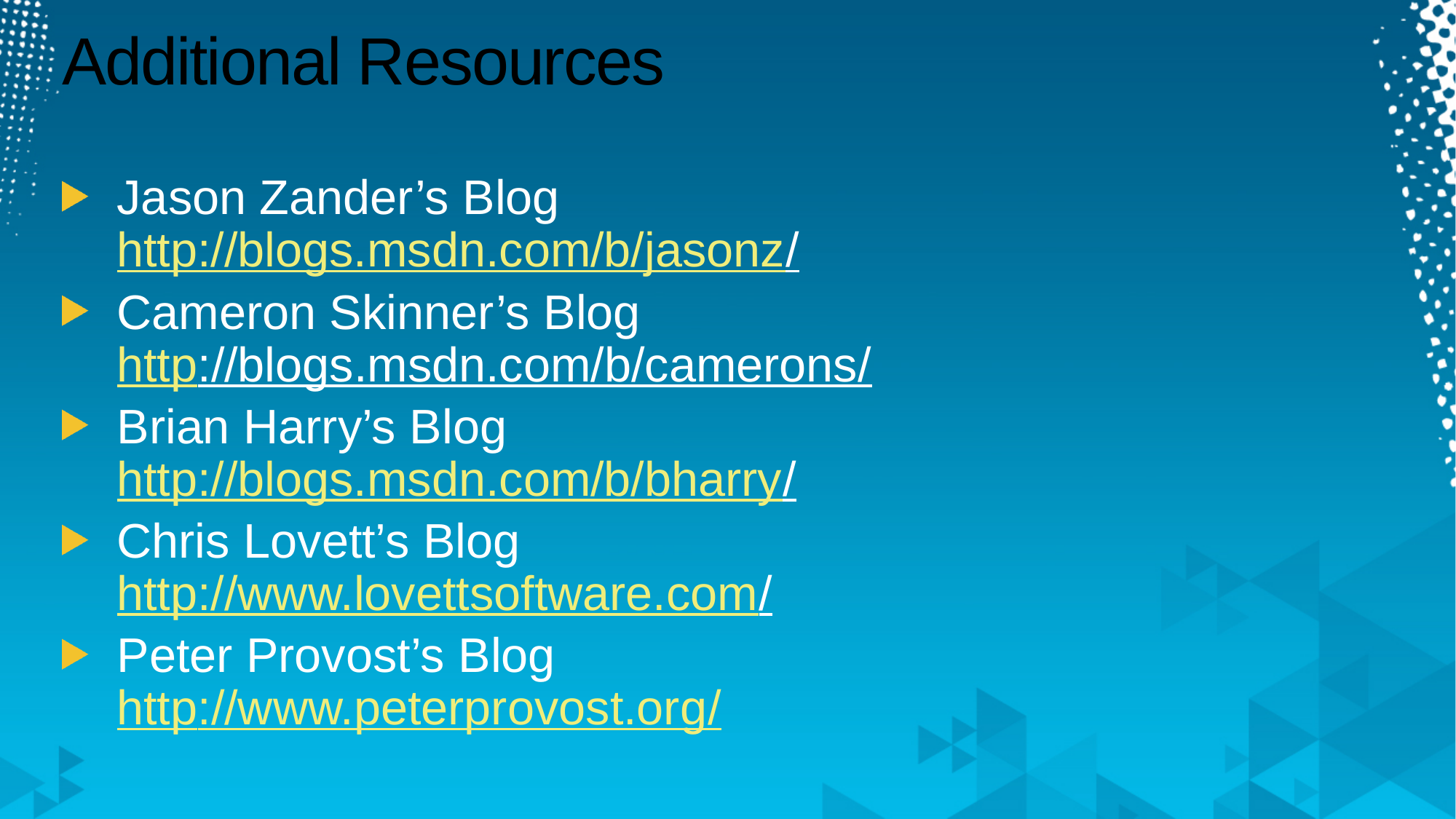

# Additional Resources
Jason Zander’s Blog
http://blogs.msdn.com/b/jasonz/
Cameron Skinner’s Blog
http://blogs.msdn.com/b/camerons/
Brian Harry’s Blog
http://blogs.msdn.com/b/bharry/
Chris Lovett’s Blog
http://www.lovettsoftware.com/
Peter Provost’s Blog
http://www.peterprovost.org/